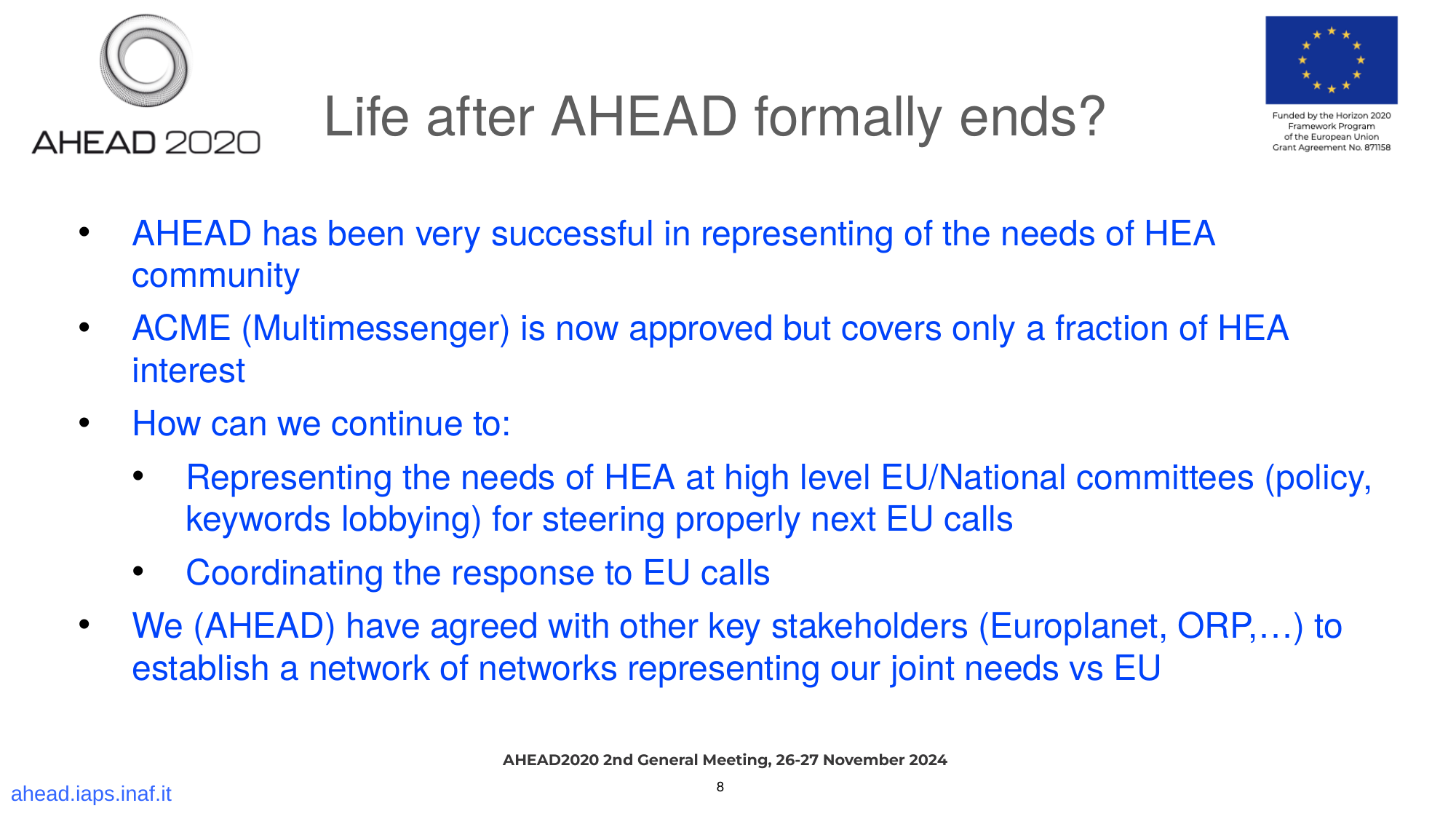

Life after AHEAD formally ends?
AHEAD has been very successful in representing of the needs of HEA community
ACME (Multimessenger) is now approved but covers only a fraction of HEA interest
How can we continue to:
Representing the needs of HEA at high level EU/National committees (policy, keywords lobbying) for steering properly next EU calls
Coordinating the response to EU calls
We (AHEAD) have agreed with other key stakeholders (Europlanet, ORP,…) to establish a network of networks representing our joint needs vs EU

AHEAD2020 2nd General Meeting, 26-27 November 2024
8
ahead.iaps.inaf.it